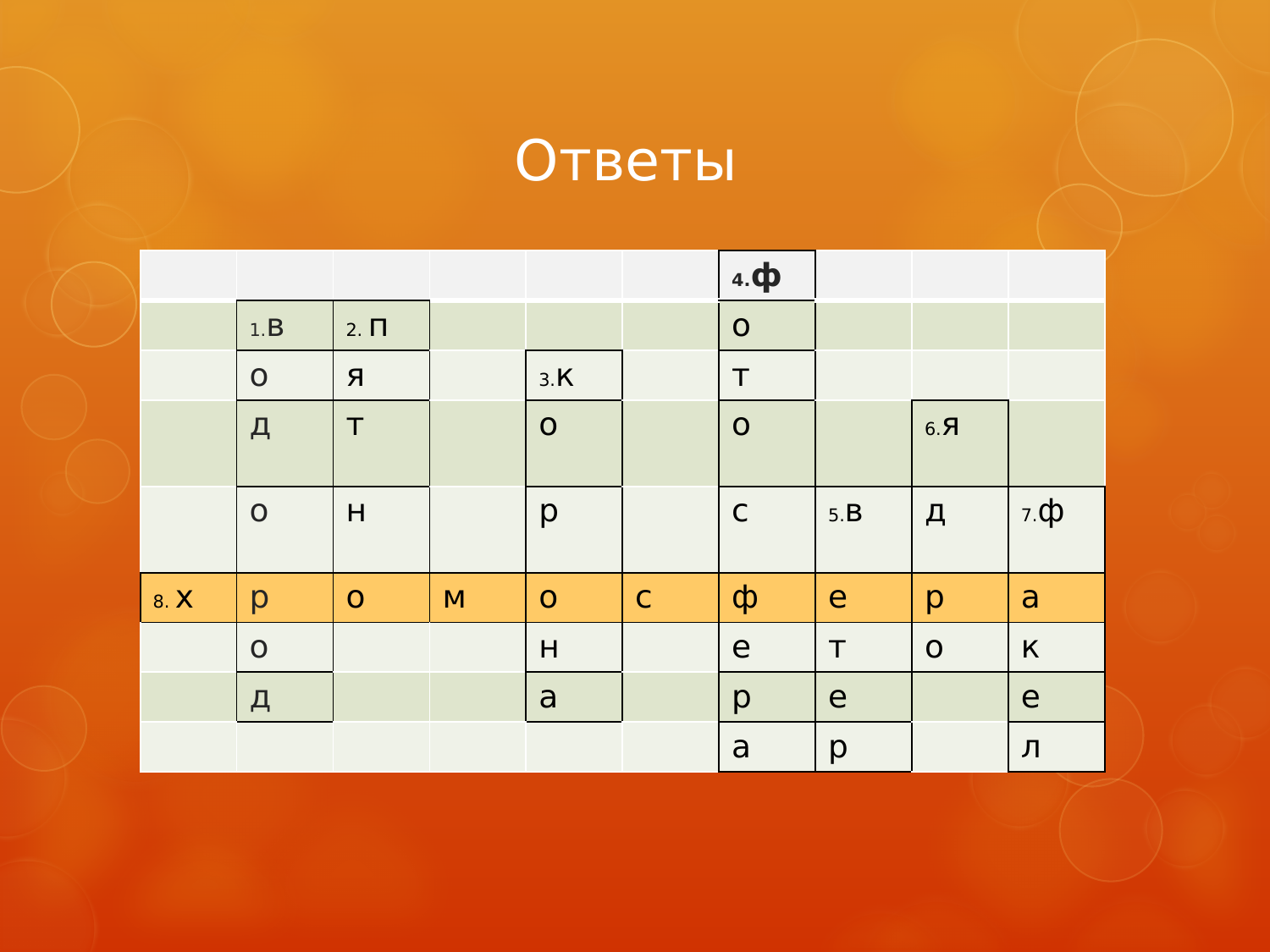

# Ответы
|  |  |  |  |  |  | 4.ф |  |  |  |
| --- | --- | --- | --- | --- | --- | --- | --- | --- | --- |
|  | 1.в | 2. п |  |  |  | о |  |  |  |
|  | о | я |  | 3.к |  | т |  |  |  |
|  | д | т |  | о |  | о |  | 6.я |  |
|  | о | н |  | р |  | с | 5.в | д | 7.ф |
| 8. х | р | о | м | о | с | ф | е | р | а |
|  | о |  |  | н |  | е | т | о | к |
|  | д |  |  | а |  | р | е |  | е |
|  |  |  |  |  |  | а | р |  | л |